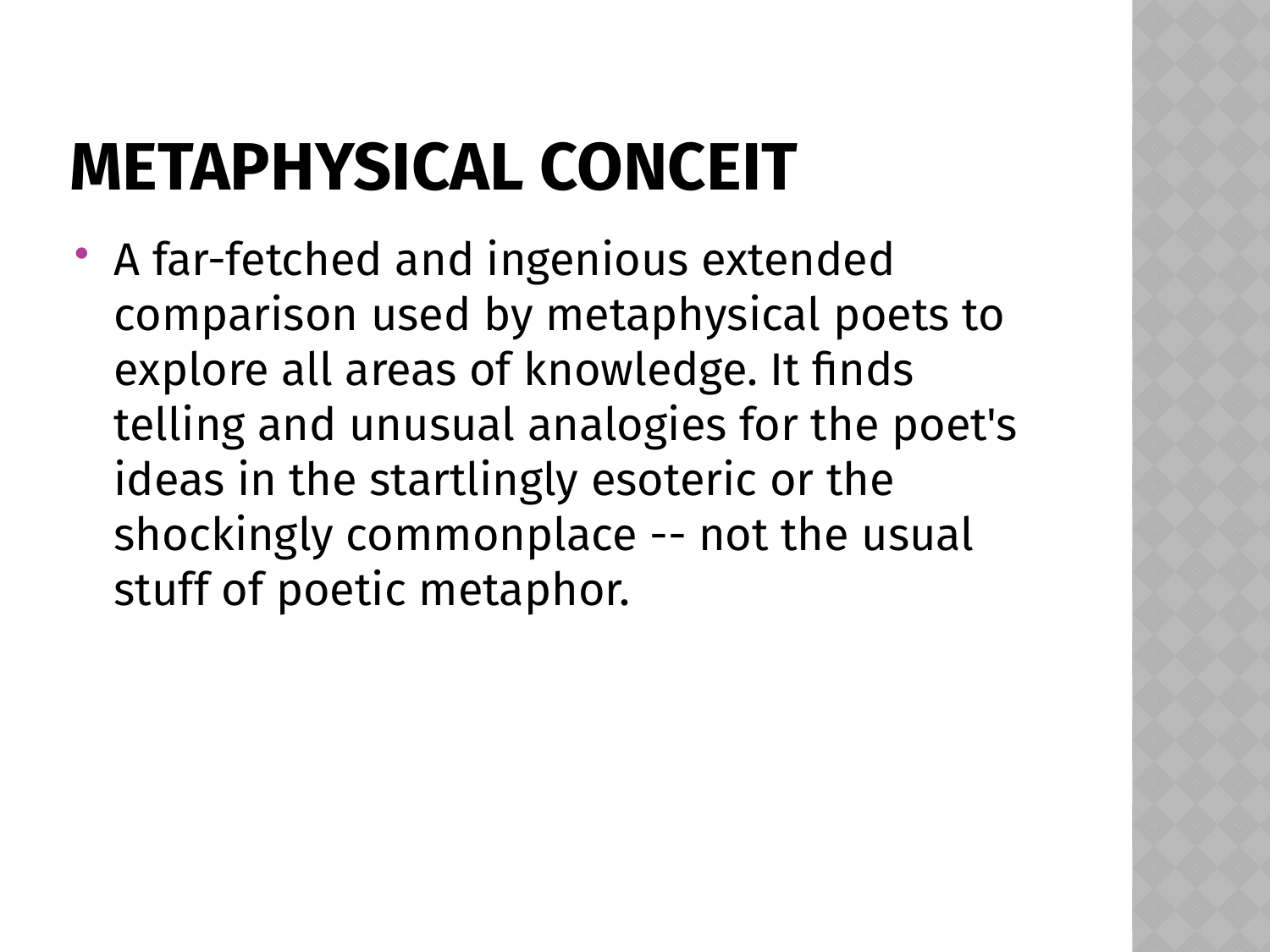

# Metaphysical conceit
A far-fetched and ingenious extended comparison used by metaphysical poets to explore all areas of knowledge. It finds telling and unusual analogies for the poet's ideas in the startlingly esoteric or the shockingly commonplace -- not the usual stuff of poetic metaphor.